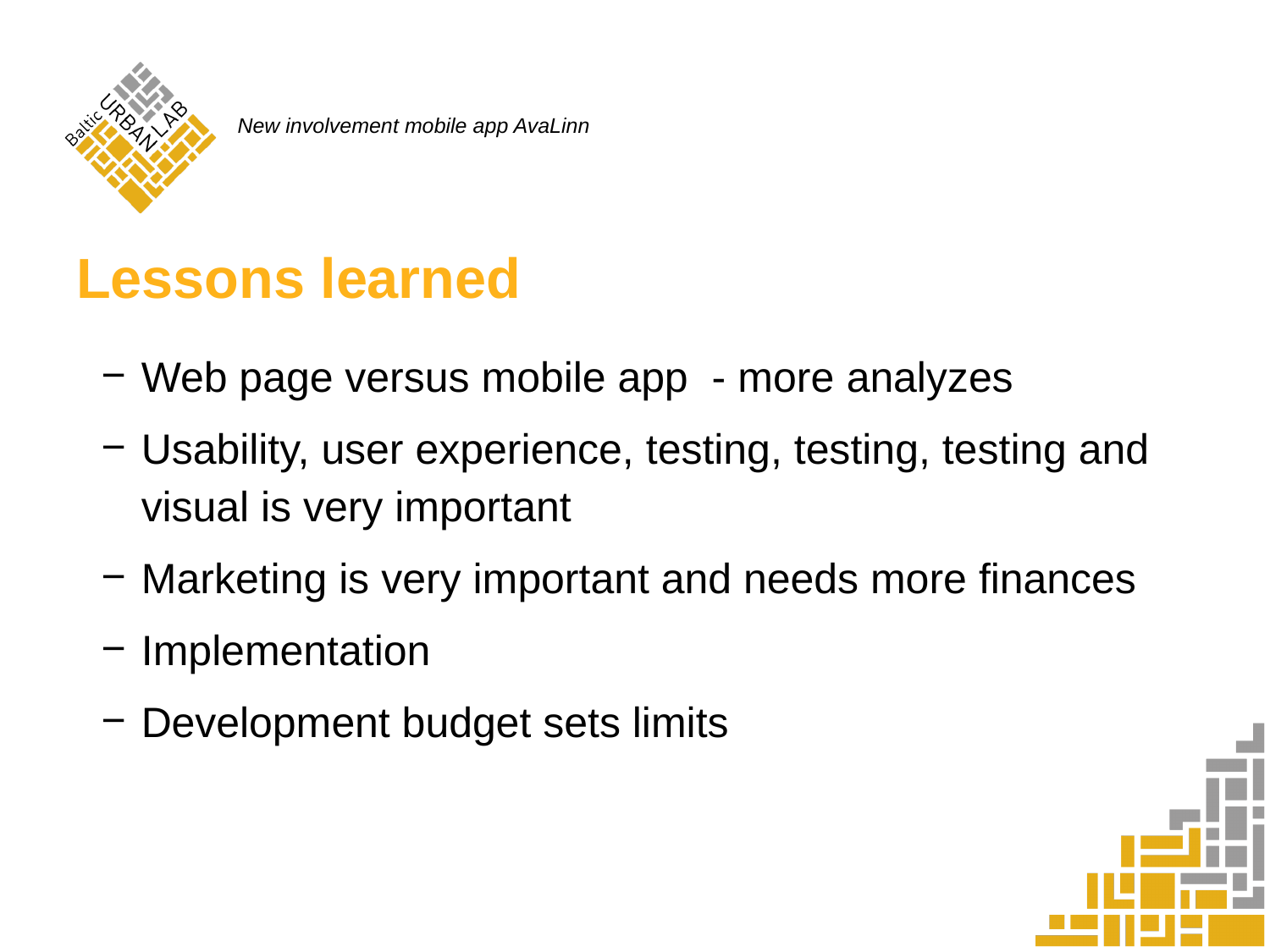

New involvement mobile app AvaLinn
# Lessons learned
Web page versus mobile app  - more analyzes
Usability, user experience, testing, testing, testing and visual is very important
Marketing is very important and needs more finances
Implementation
Development budget sets limits